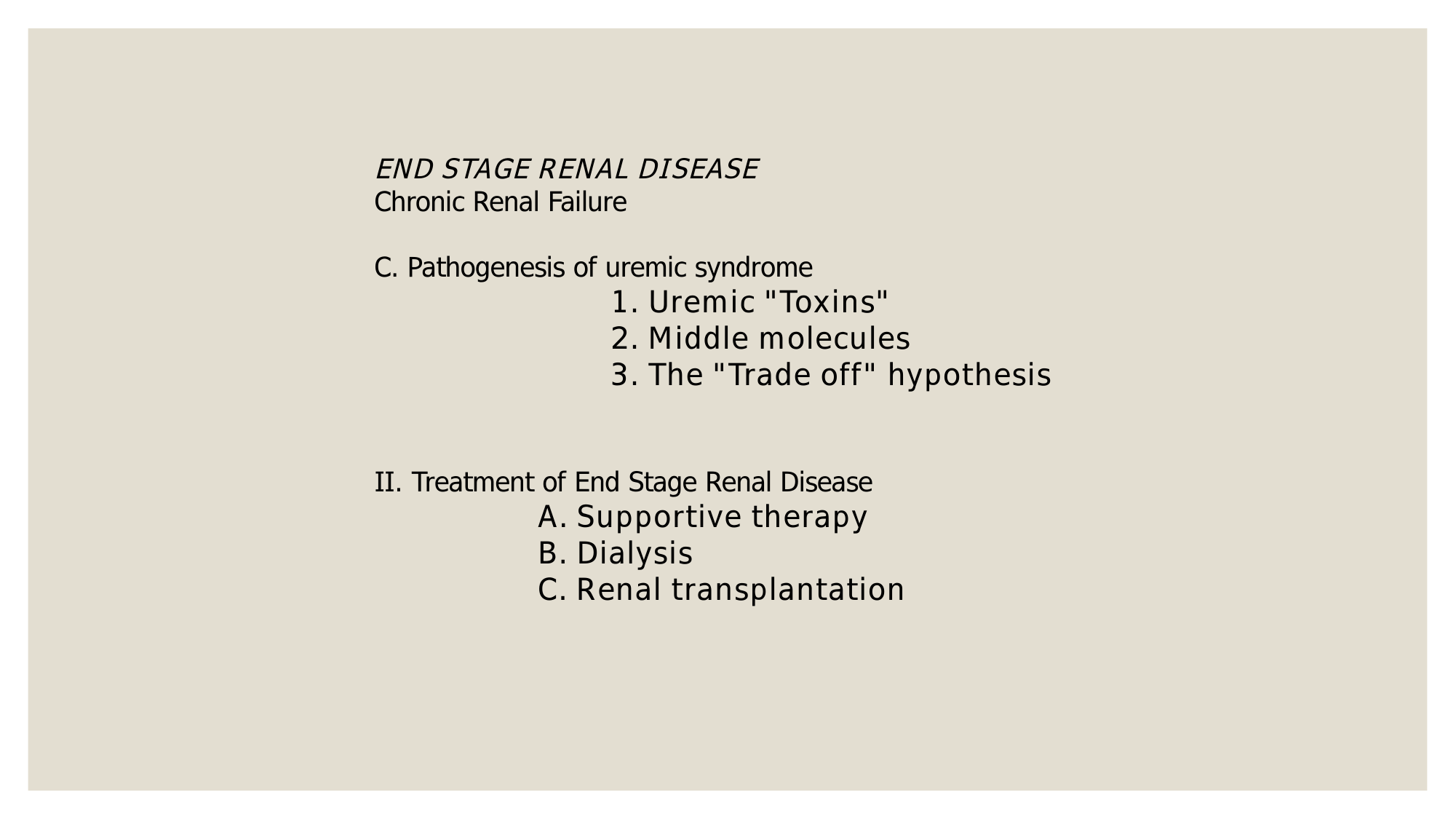

END STAGE RENAL DISEASE
Chronic Renal Failure

C. Pathogenesis of uremic syndrome
	1. Uremic "Toxins"
2. Middle molecules
3. The "Trade off" hypothesis

II. Treatment of End Stage Renal Disease
A. Supportive therapy
B. Dialysis
C. Renal transplantation